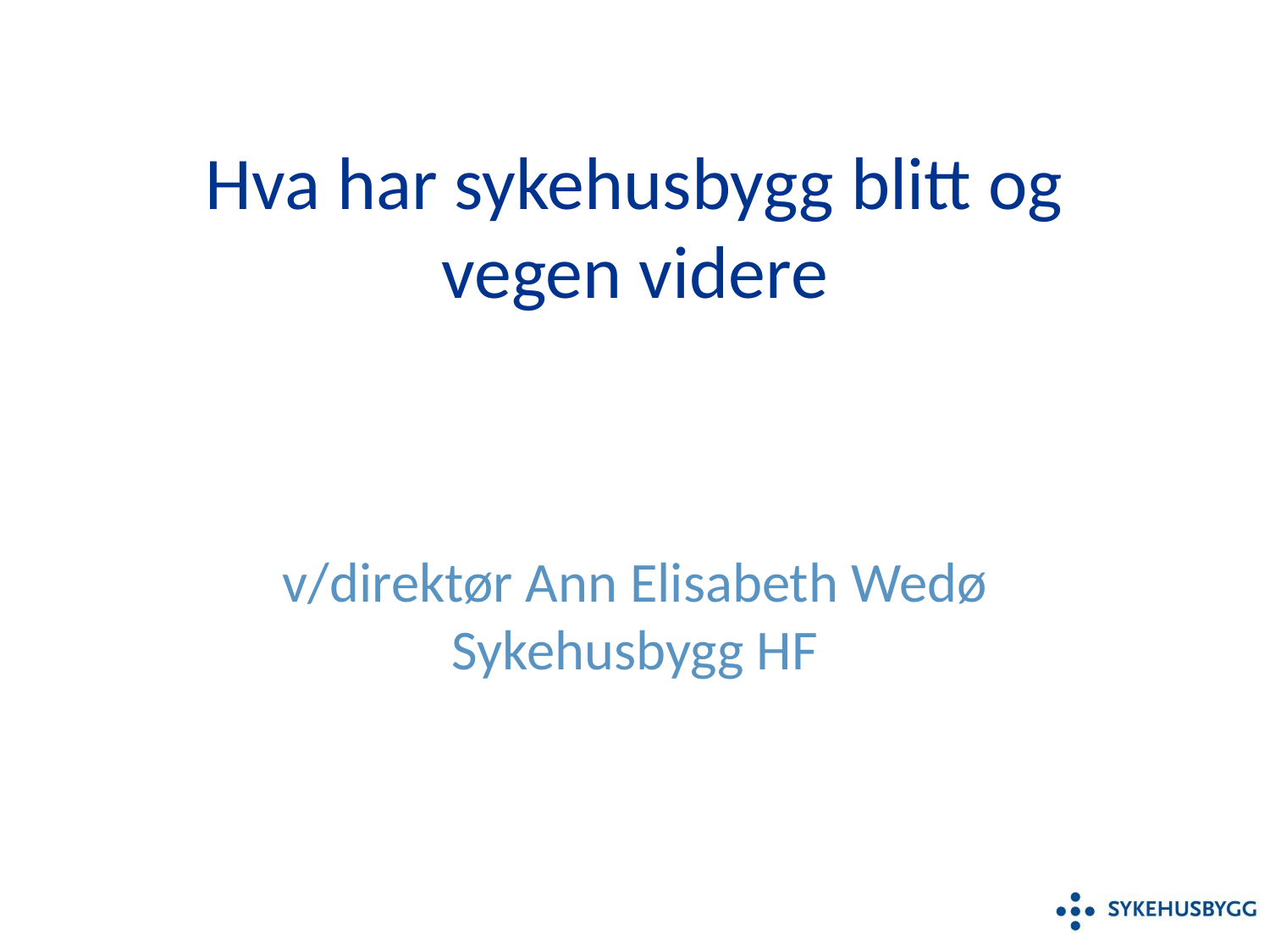

# Hva har sykehusbygg blitt og vegen videre
v/direktør Ann Elisabeth Wedø Sykehusbygg HF